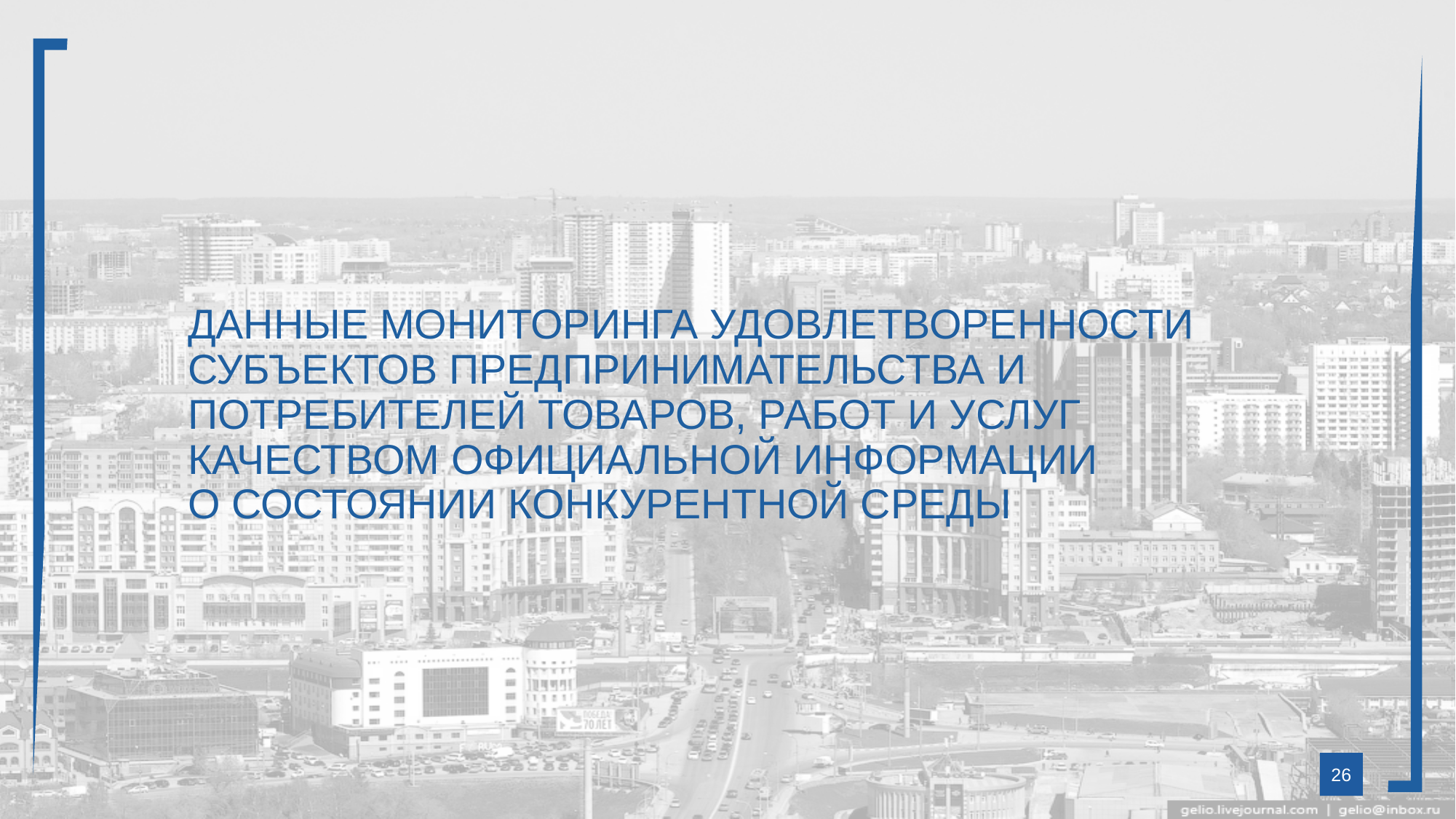

# ДАННЫЕ МОНИТОРИНГА УДОВЛЕТВОРЕННОСТИ СУБЪЕКТОВ ПРЕДПРИНИМАТЕЛЬСТВА И ПОТРЕБИТЕЛЕЙ ТОВАРОВ, РАБОТ И УСЛУГ КАЧЕСТВОМ ОФИЦИАЛЬНОЙ ИНФОРМАЦИИ О СОСТОЯНИИ КОНКУРЕНТНОЙ СРЕДЫ
26